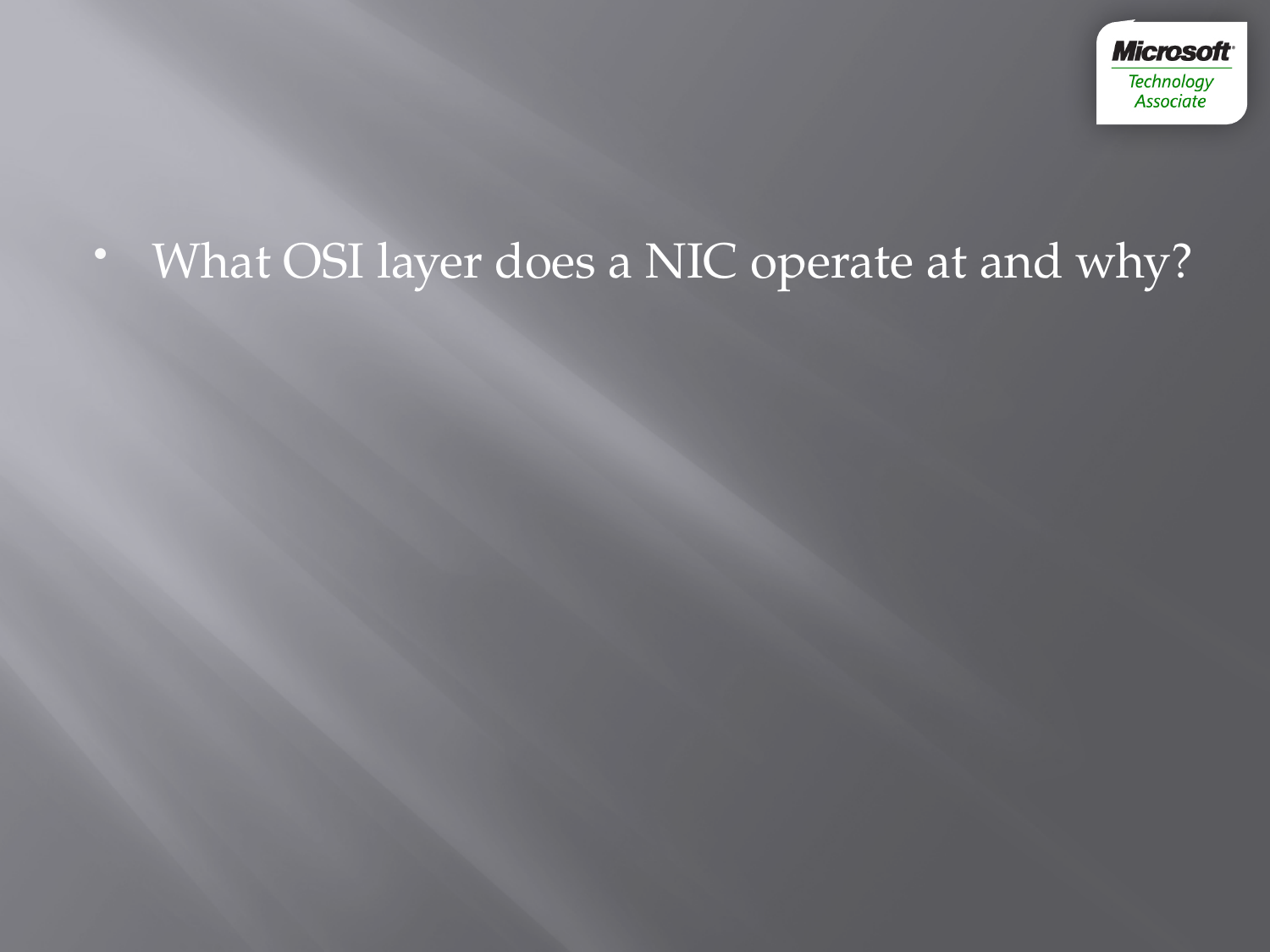

#
What OSI layer does a NIC operate at and why?